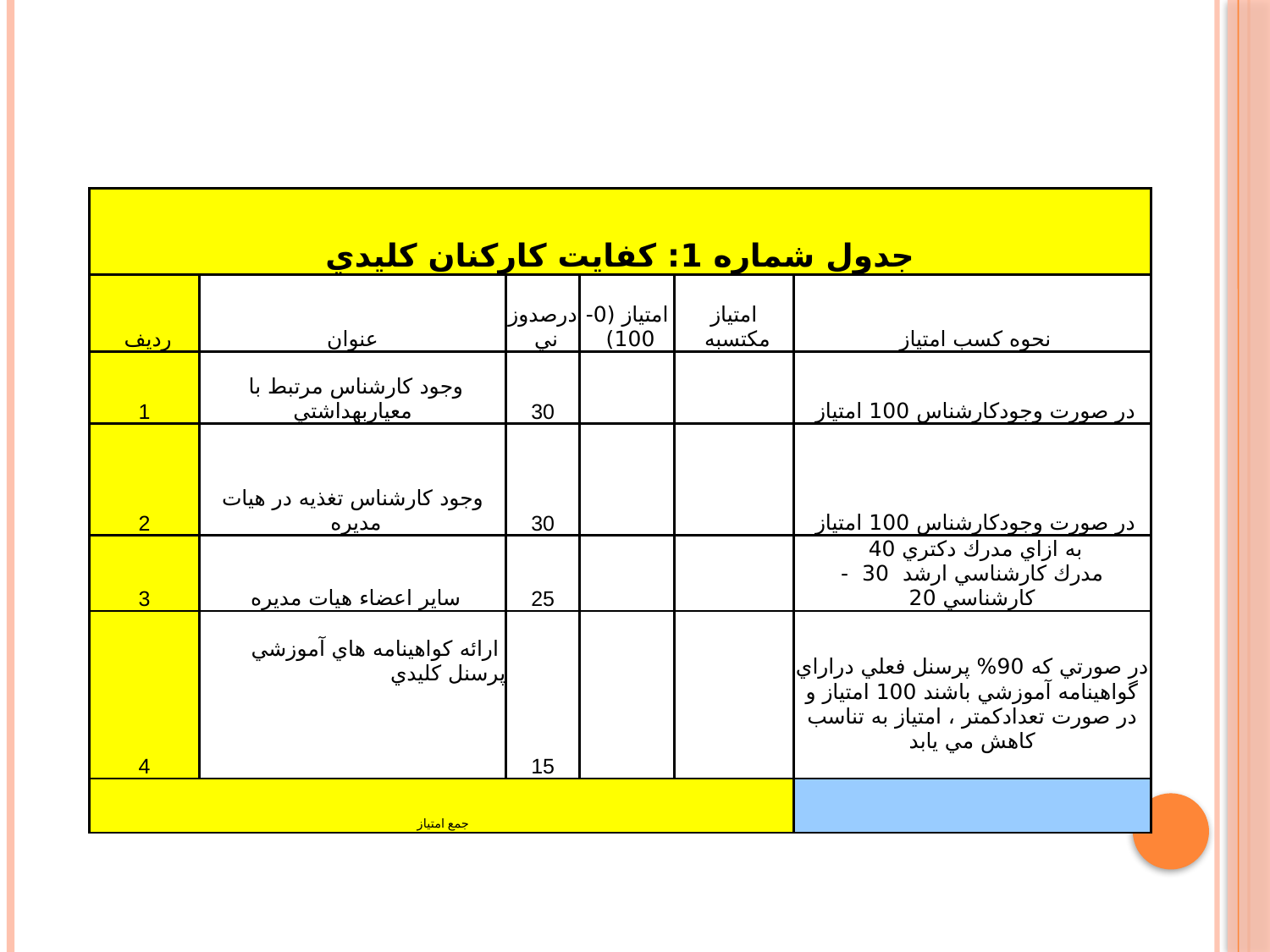

| جدول شماره 1: كفايت كاركنان كليدي |  |  |  |  |  |
| --- | --- | --- | --- | --- | --- |
| رديف | عنوان | درصدوزني | امتياز (0-100) | امتياز مكتسبه | نحوه كسب امتياز |
| 1 | وجود كارشناس مرتبط با معياربهداشتي | 30 |  |  | در صورت وجودكارشناس 100 امتياز |
| 2 | وجود كارشناس تغذيه در هيات مديره | 30 |  |  | در صورت وجودكارشناس 100 امتياز |
| 3 | ساير اعضاء هيات مديره | 25 |  |  | به ازاي مدرك دكتري 40 مدرك كارشناسي ارشد 30 - كارشناسي 20 |
| 4 | ارائه كواهينامه هاي آموزشي پرسنل كليدي | 15 |  |  | در صورتي كه 90% پرسنل فعلي دراراي گواهينامه آموزشي باشند 100 امتياز و در صورت تعدادكمتر ، امتياز به تناسب كاهش مي يابد |
|  |  |  |  |  |  |
| جمع امتياز |  |  |  |  |  |